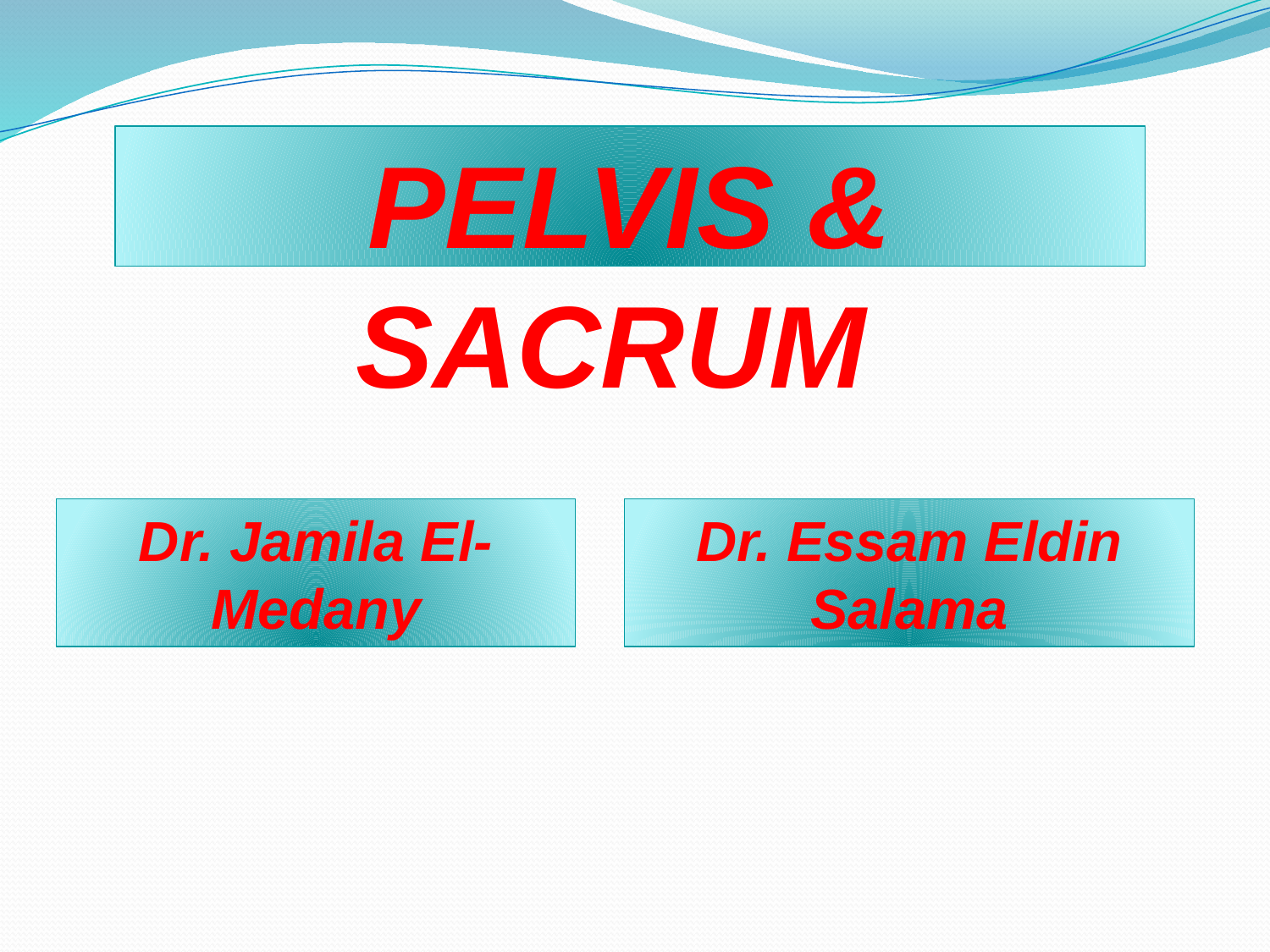

PELVIS & SACRUM
Dr. Jamila El-Medany
Dr. Essam Eldin Salama